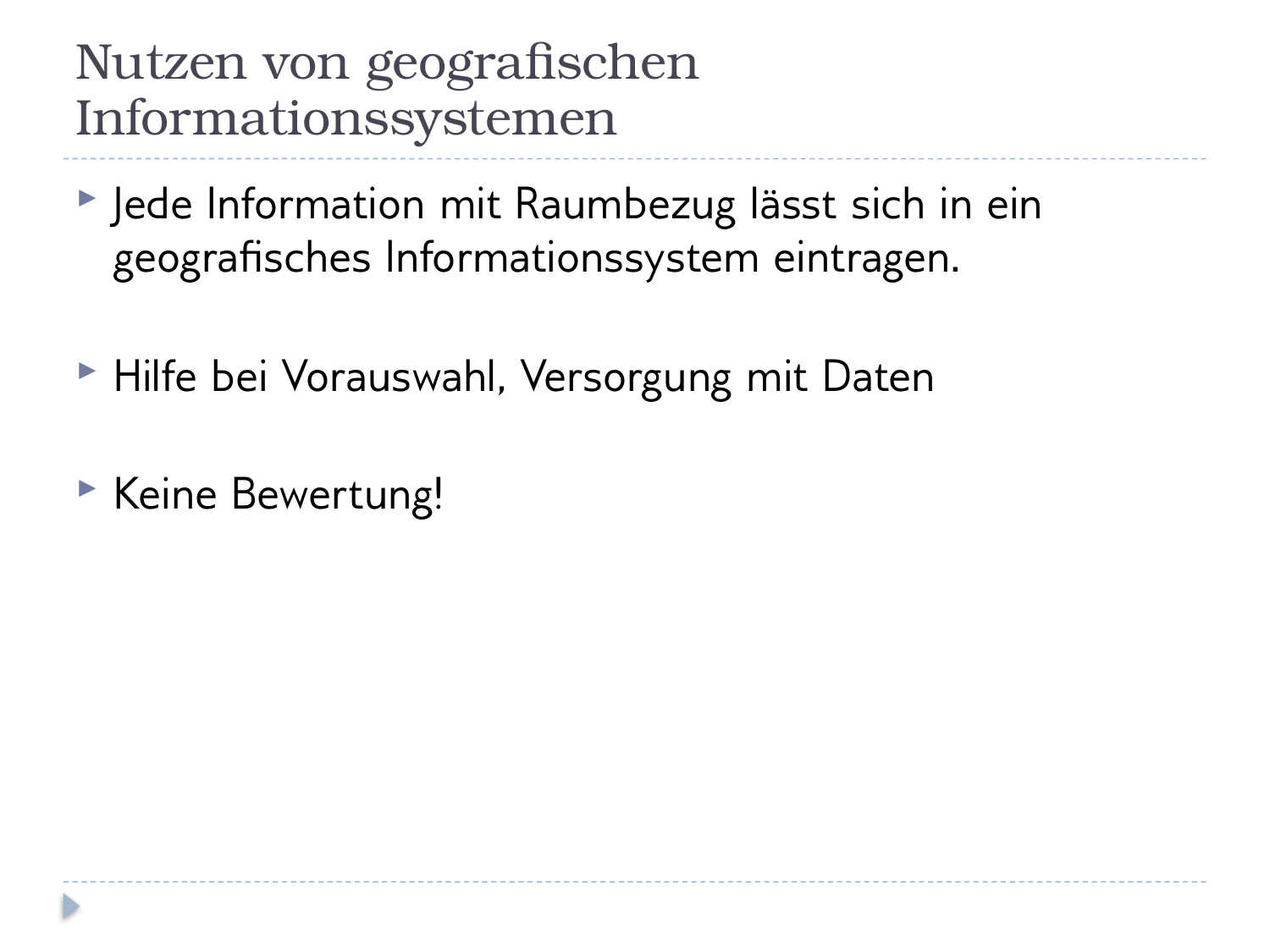

Nutzen von geografischen Informationssystemen
Jede Information mit Raumbezug lässt sich in ein geografisches Informationssystem eintragen.
Hilfe bei Vorauswahl, Versorgung mit Daten
Keine Bewertung!